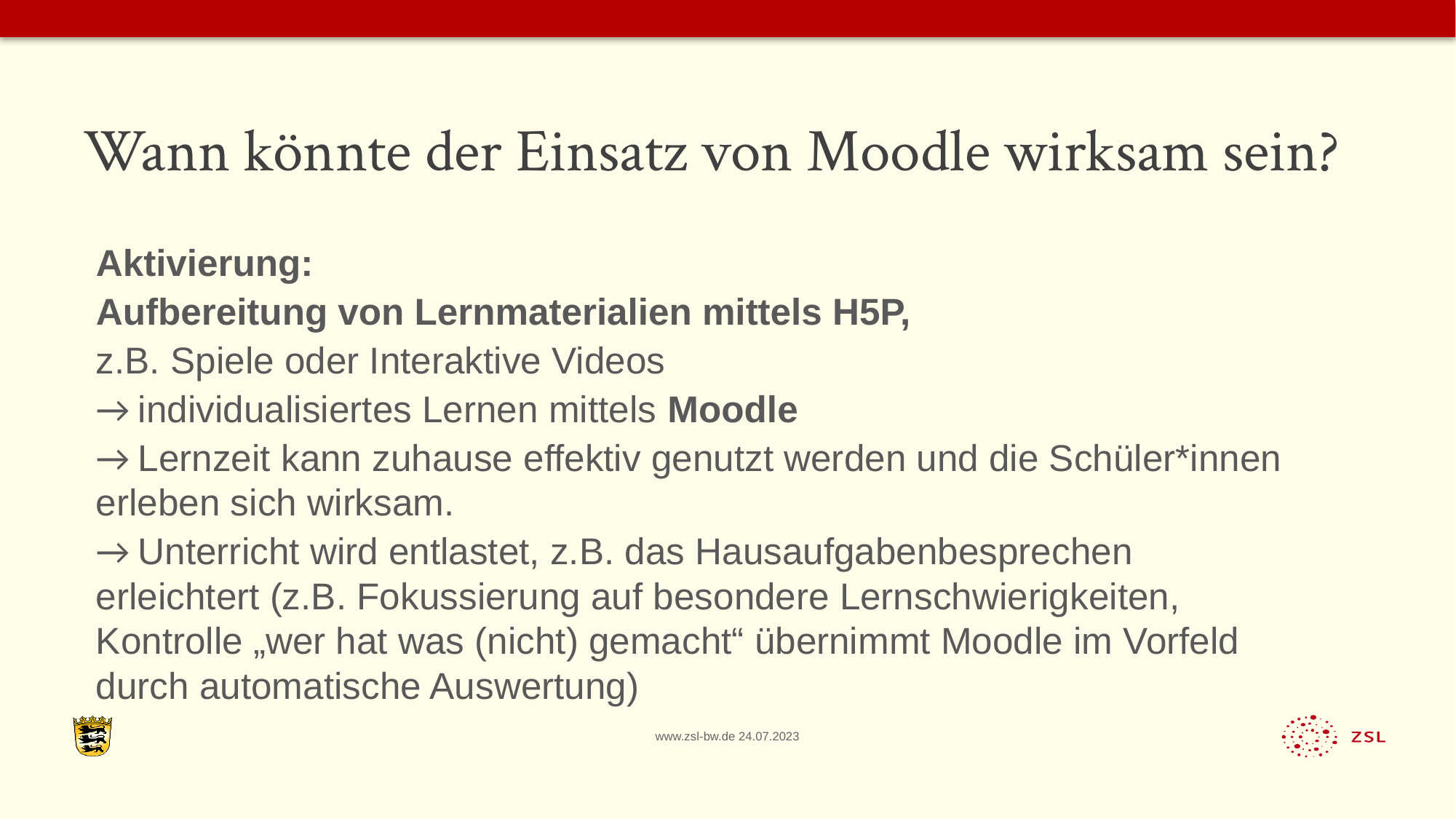

# Wann könnte der Einsatz von Moodle wirksam sein?
Aktivierung:
Aufbereitung von Lernmaterialien mittels H5P,
z.B. Spiele oder Interaktive Videos
→ individualisiertes Lernen mittels Moodle
→ Lernzeit kann zuhause effektiv genutzt werden und die Schüler*innen erleben sich wirksam.
→ Unterricht wird entlastet, z.B. das Hausaufgabenbesprechen erleichtert (z.B. Fokussierung auf besondere Lernschwierigkeiten, Kontrolle „wer hat was (nicht) gemacht“ übernimmt Moodle im Vorfeld durch automatische Auswertung)